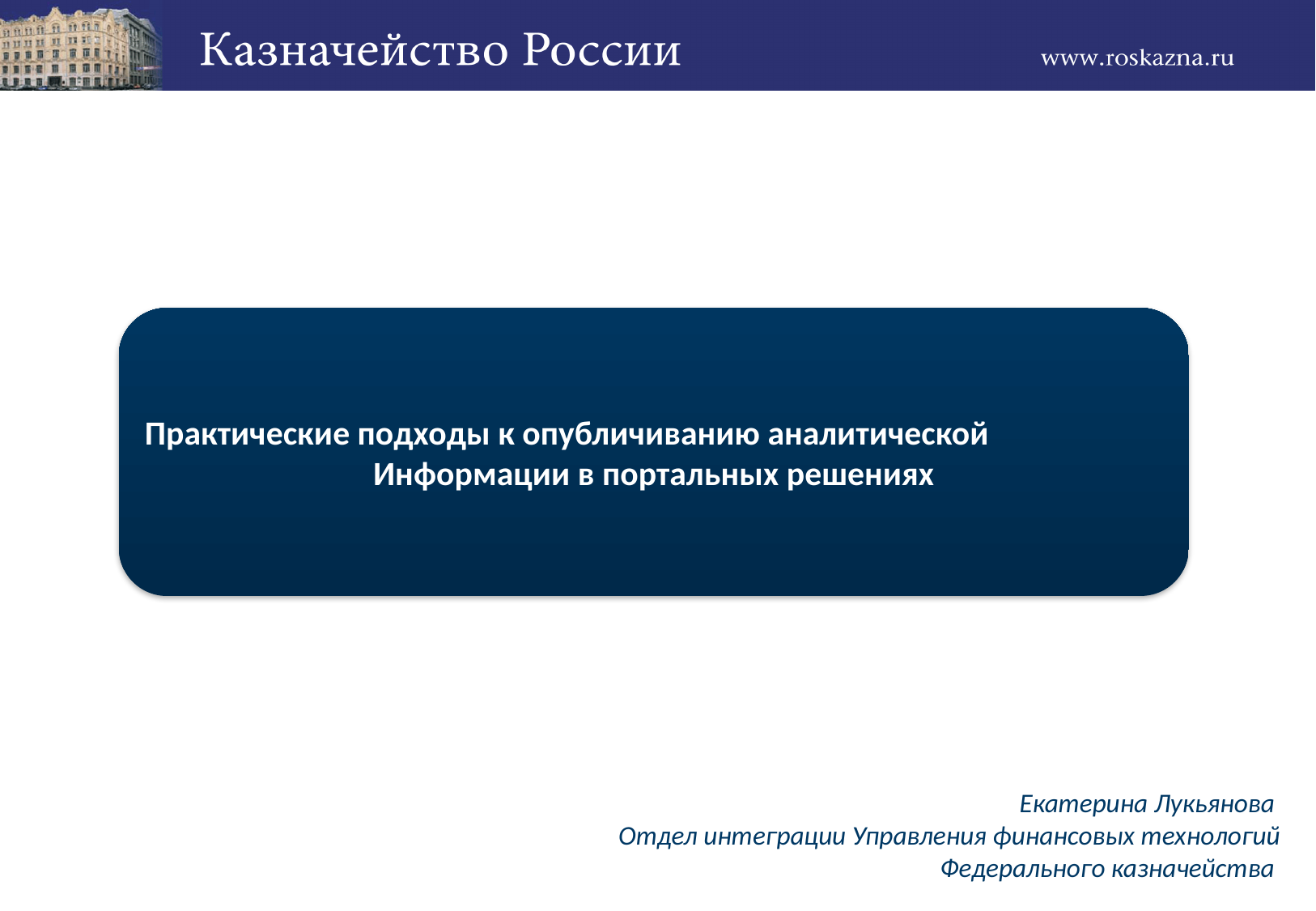

Три вопроса

Практические подходы к опубличиванию аналитической
Информации в портальных решениях
Екатерина Лукьянова
Отдел интеграции Управления финансовых технологий Федерального казначейства